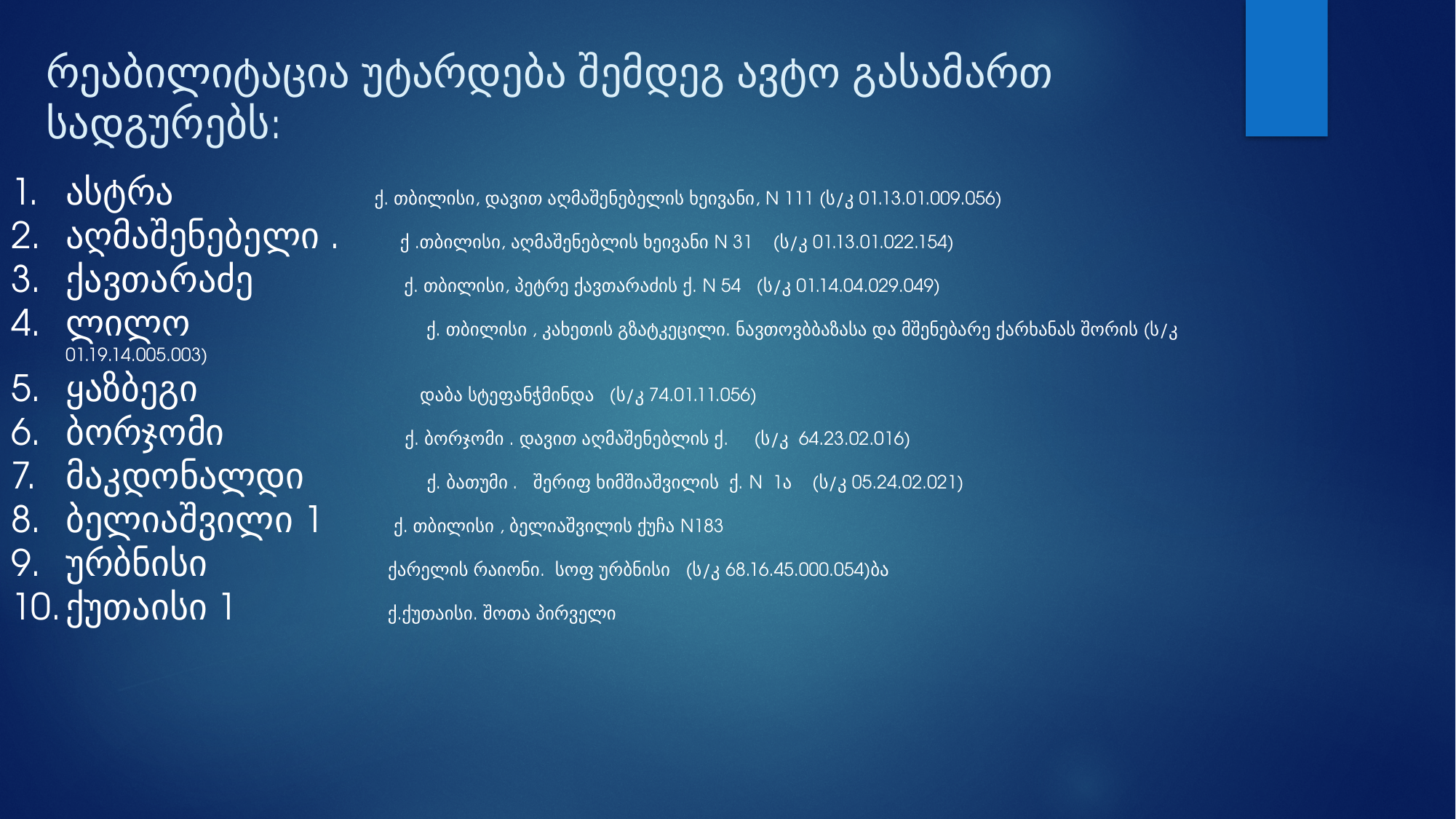

# რეაბილიტაცია უტარდება შემდეგ ავტო გასამართ სადგურებს:
ასტრა                    ქ. თბილისი, დავით აღმაშენებელის ხეივანი, N 111 (ს/კ 01.13.01.009.056)
აღმაშენებელი .      ქ .თბილისი, აღმაშენებლის ხეივანი N 31    (ს/კ 01.13.01.022.154)
ქავთარაძე               ქ. თბილისი, პეტრე ქავთარაძის ქ. N 54   (ს/კ 01.14.04.029.049)
ლილო                             ქ. თბილისი , კახეთის გზატკეცილი. ნავთოვბბაზასა და მშენებარე ქარხანას შორის (ს/კ 01.19.14.005.003)
ყაზბეგი                             დაბა სტეფანჭმინდა   (ს/კ 74.01.11.056)
ბორჯომი                  ქ. ბორჯომი . დავით აღმაშენებლის ქ.     (ს/კ  64.23.02.016)
მაკდონალდი                       ქ. ბათუმი .   შერიფ ხიმშიაშვილის  ქ. N  1ა    (ს/კ 05.24.02.021)
ბელიაშვილი 1       ქ. თბილისი , ბელიაშვილის ქუჩა N183
ურბნისი                  ქარელის რაიონი.  სოფ ურბნისი   (ს/კ 68.16.45.000.054)ბა
ქუთაისი 1               ქ.ქუთაისი. შოთა პირველი